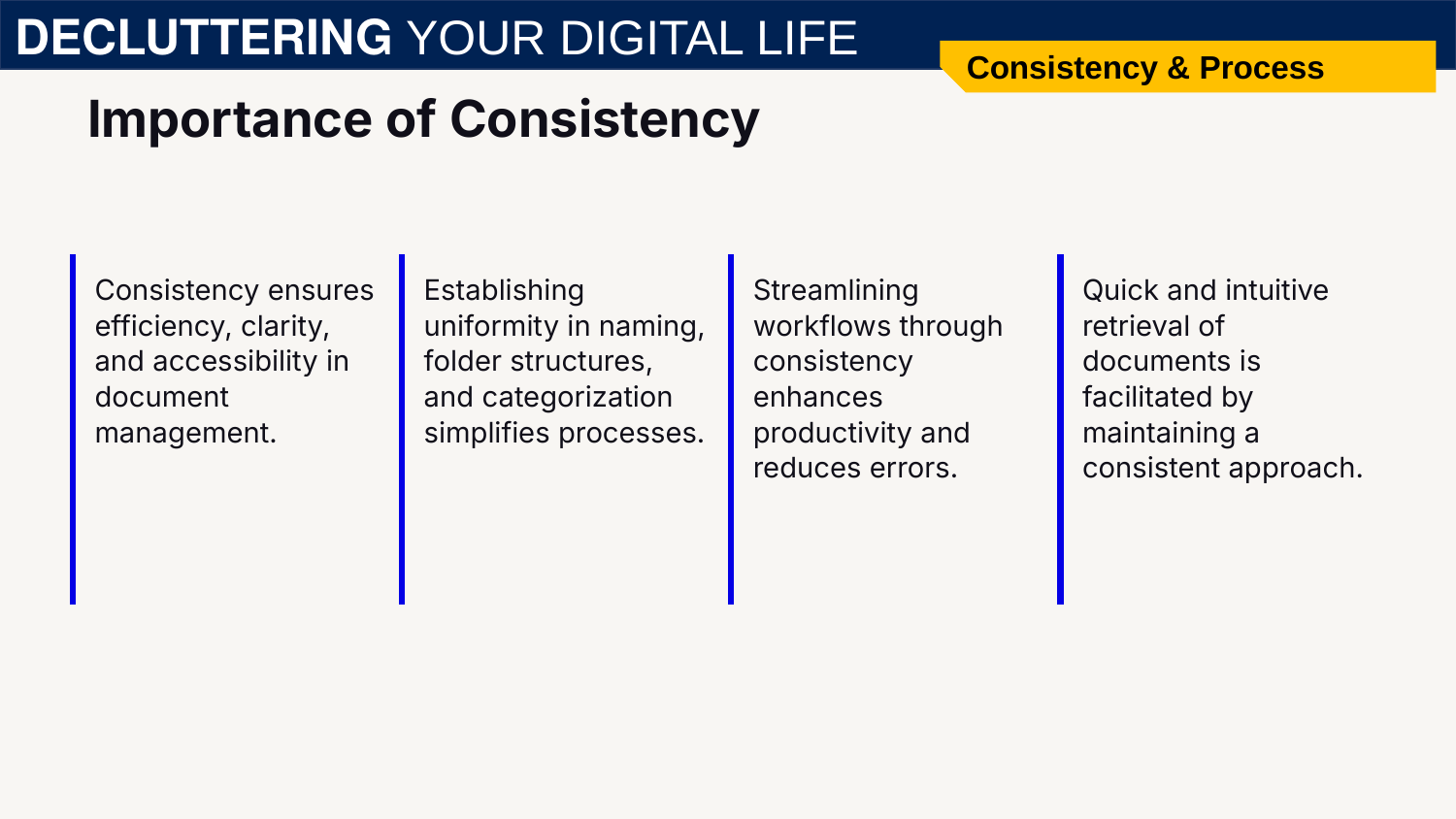

DECLUTTERING YOUR DIGITAL LIFE
Consistency & Process

# Importance of Consistency
Consistency ensures efficiency, clarity, and accessibility in document management.
Establishing uniformity in naming, folder structures, and categorization simplifies processes.
Streamlining workflows through consistency enhances productivity and reduces errors.
Quick and intuitive retrieval of documents is facilitated by maintaining a consistent approach.